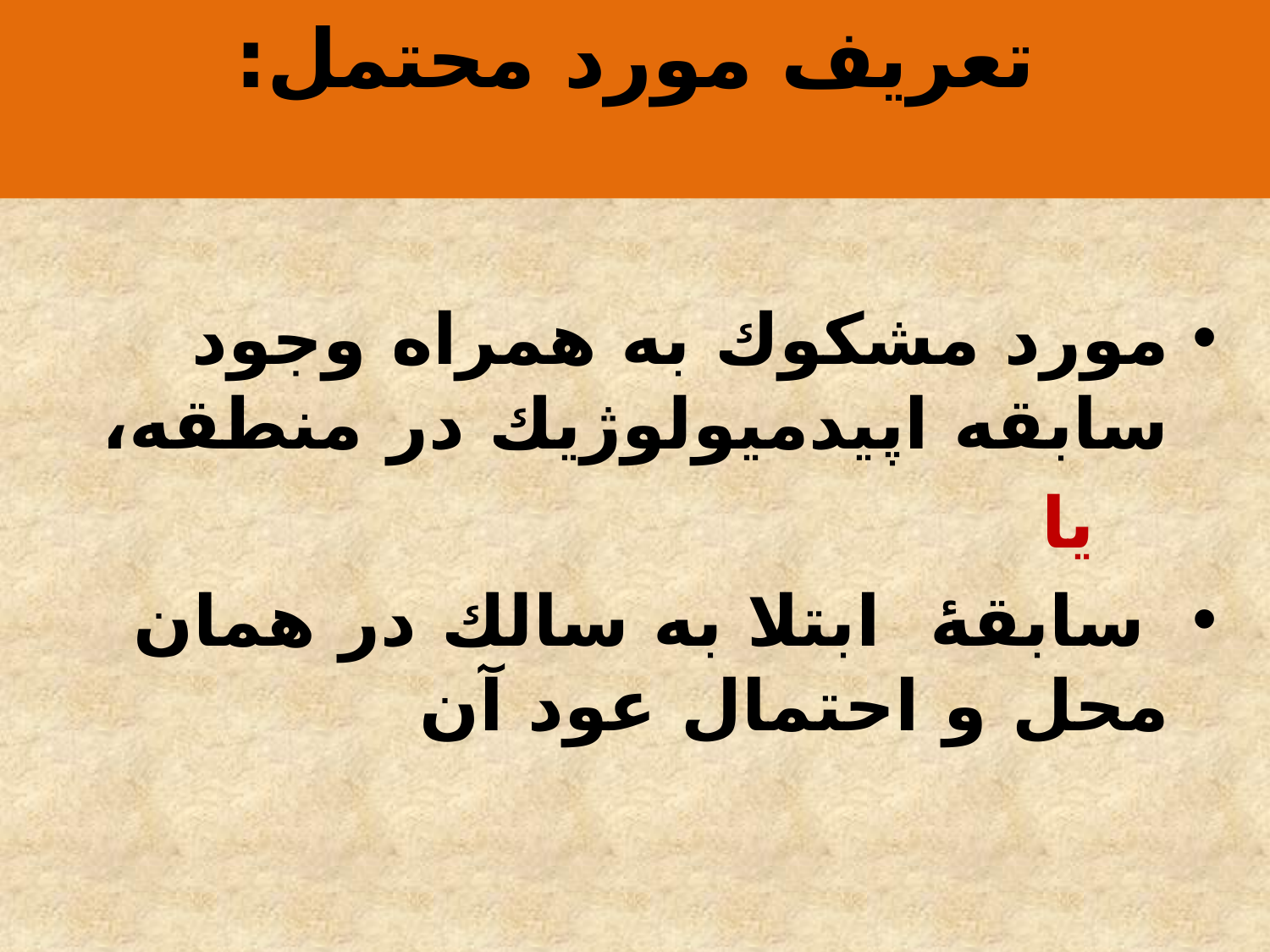

# تعريف مورد محتمل:
مورد مشكوك به همراه وجود سابقه اپیدمیولوژیك در منطقه،
     ‌یا
 سابقۀ  ابتلا به سالك در همان محل و احتمال عود آن